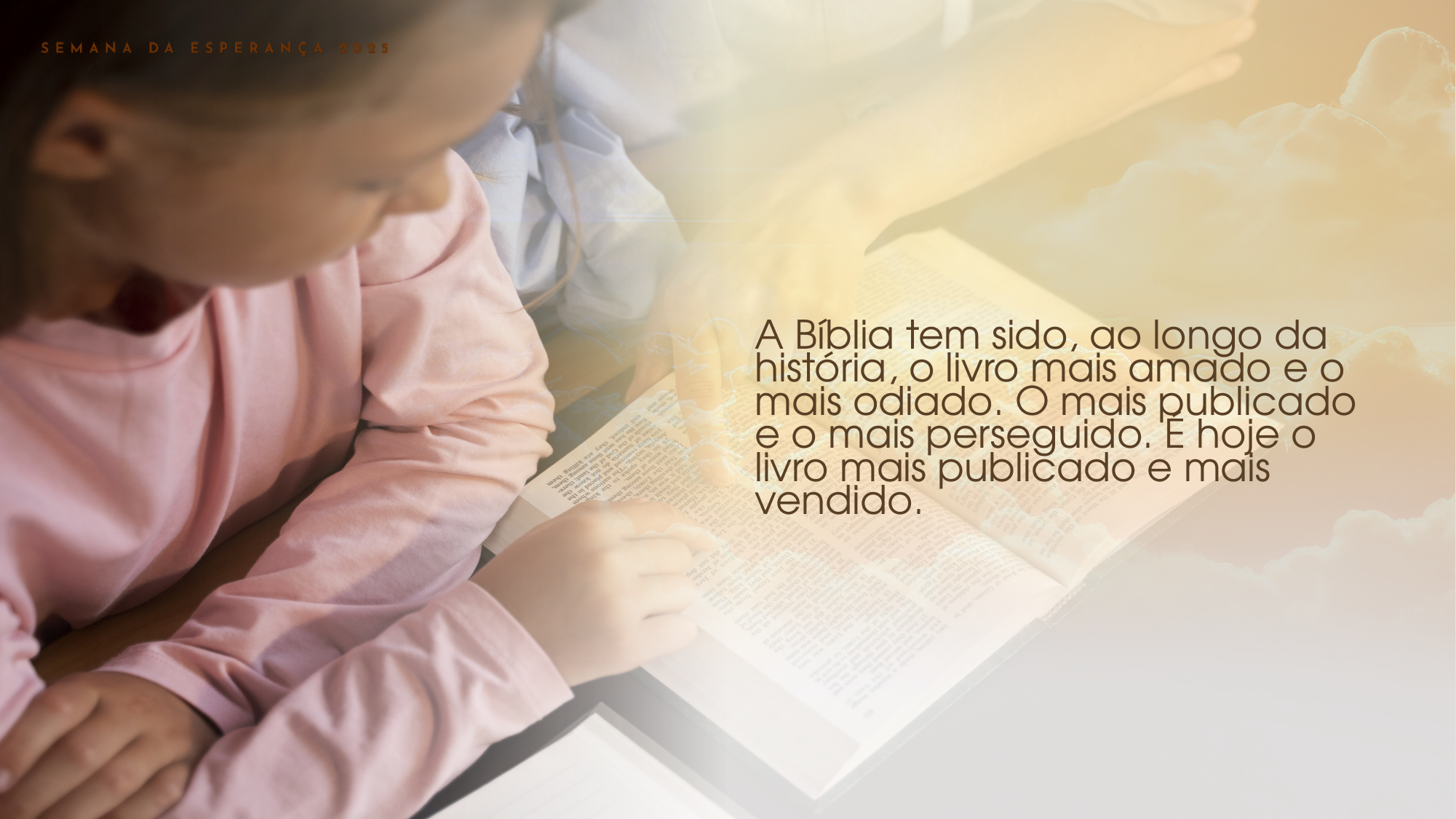

A Bíblia tem sido, ao longo da história, o livro mais amado e o mais odiado. O mais publicado e o mais perseguido. É hoje o livro mais publicado e mais vendido.